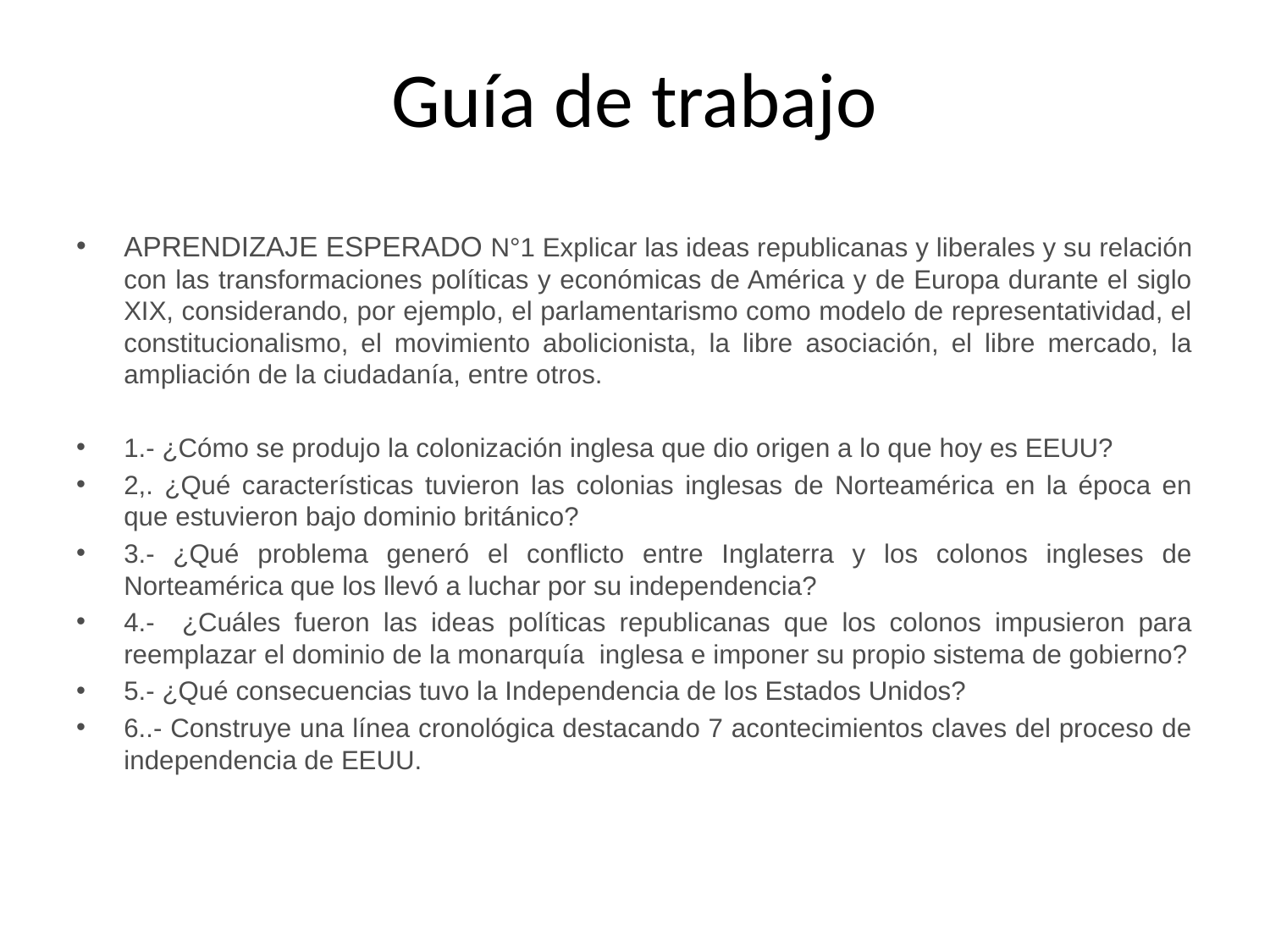

# Guía de trabajo
APRENDIZAJE ESPERADO N°1 Explicar las ideas republicanas y liberales y su relación con las transformaciones políticas y económicas de América y de Europa durante el siglo XIX, considerando, por ejemplo, el parlamentarismo como modelo de representatividad, el constitucionalismo, el movimiento abolicionista, la libre asociación, el libre mercado, la ampliación de la ciudadanía, entre otros.

1.- ¿Cómo se produjo la colonización inglesa que dio origen a lo que hoy es EEUU?
2,. ¿Qué características tuvieron las colonias inglesas de Norteamérica en la época en que estuvieron bajo dominio británico?
3.- ¿Qué problema generó el conflicto entre Inglaterra y los colonos ingleses de Norteamérica que los llevó a luchar por su independencia?
4.-  ¿Cuáles fueron las ideas políticas republicanas que los colonos impusieron para reemplazar el dominio de la monarquía  inglesa e imponer su propio sistema de gobierno?
5.- ¿Qué consecuencias tuvo la Independencia de los Estados Unidos?
6..- Construye una línea cronológica destacando 7 acontecimientos claves del proceso de independencia de EEUU.